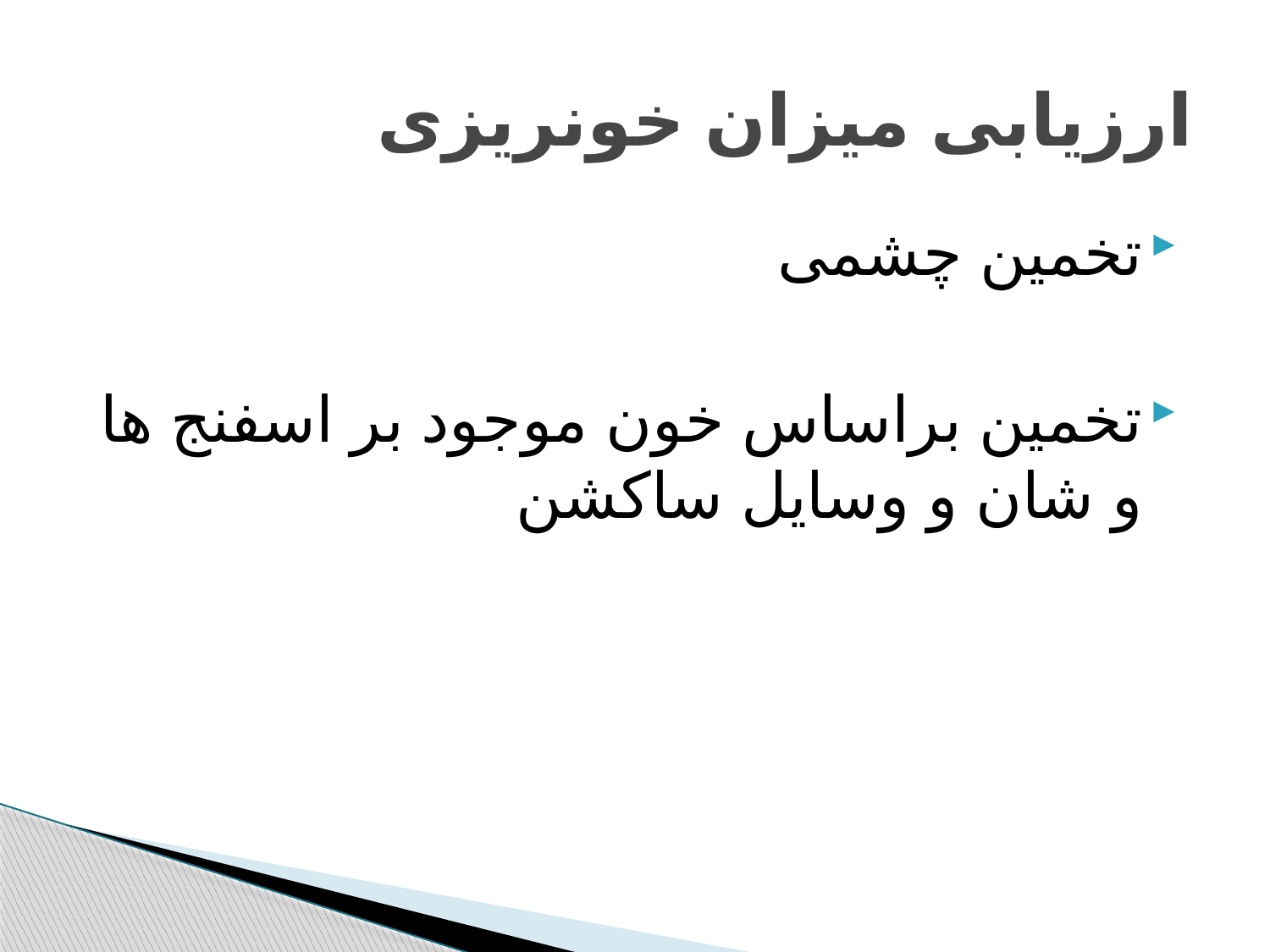

# ارزیابی میزان خونریزی
تخمین چشمی

تخمین براساس خون موجود بر اسفنج ها و شان و وسایل ساکشن